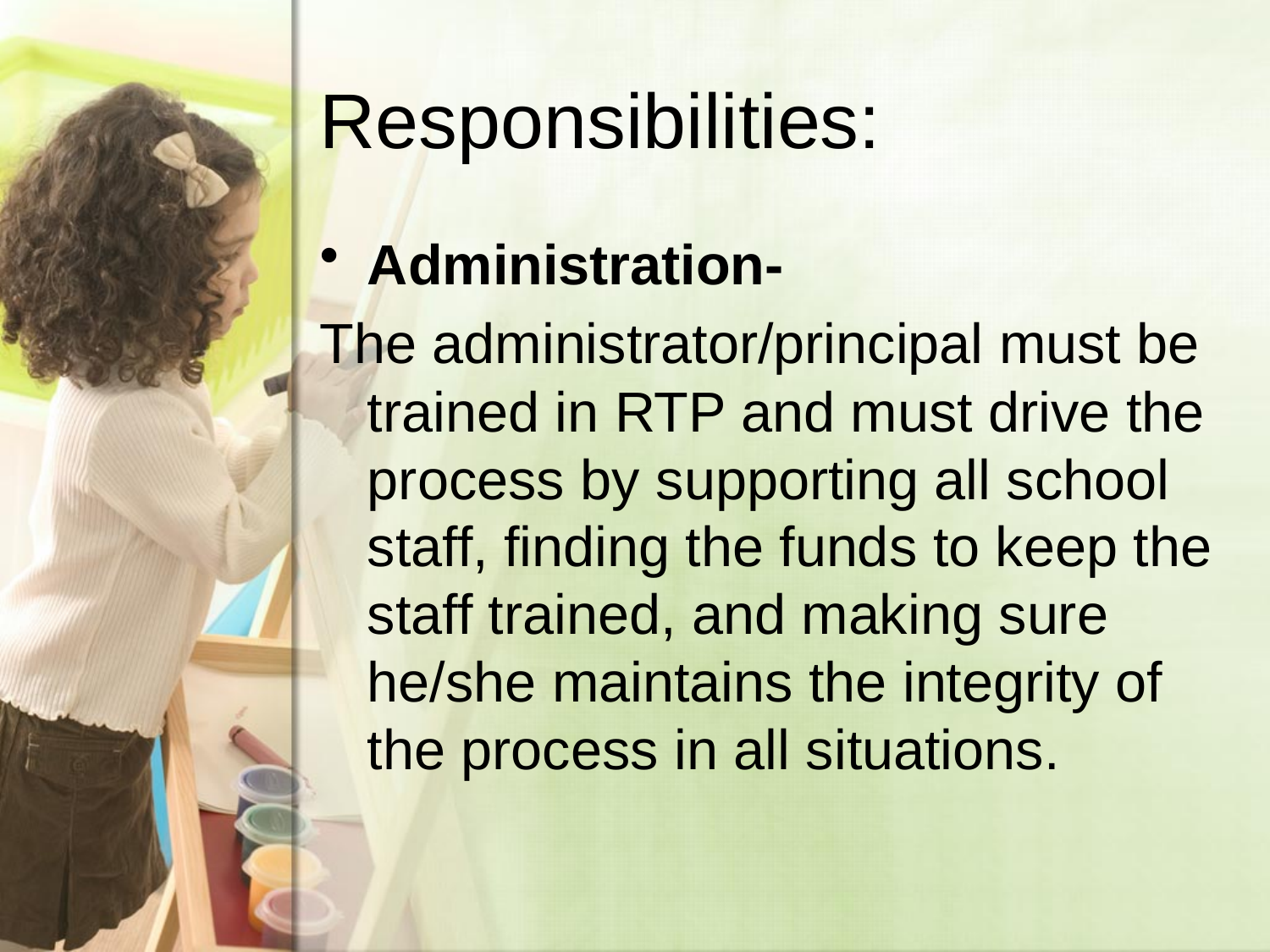

# Responsibilities:
Administration-
The administrator/principal must be trained in RTP and must drive the process by supporting all school staff, finding the funds to keep the staff trained, and making sure he/she maintains the integrity of the process in all situations.